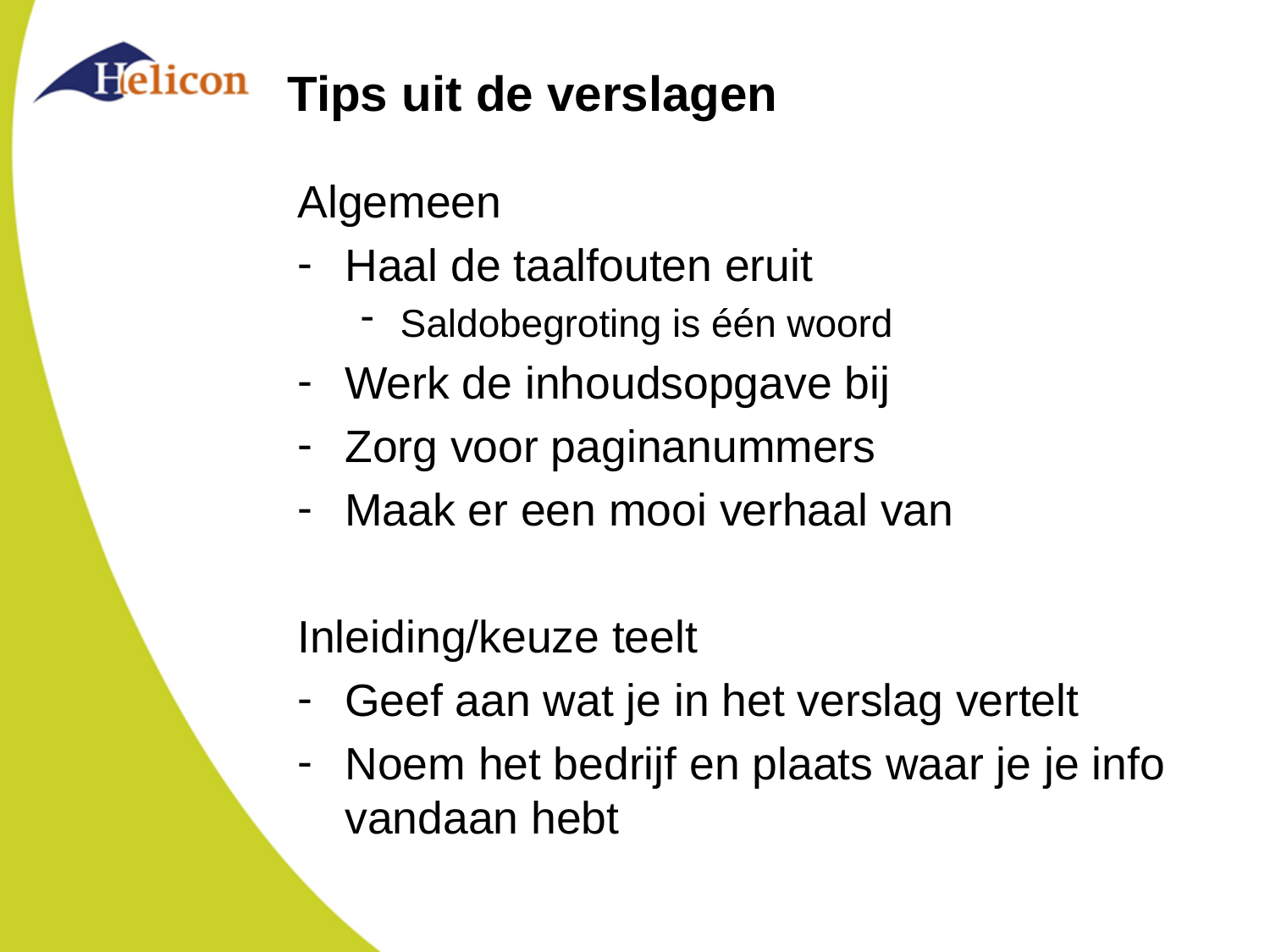

# Tips uit de verslagen
Algemeen
Haal de taalfouten eruit
Saldobegroting is één woord
Werk de inhoudsopgave bij
Zorg voor paginanummers
Maak er een mooi verhaal van

Inleiding/keuze teelt
Geef aan wat je in het verslag vertelt
Noem het bedrijf en plaats waar je je info vandaan hebt